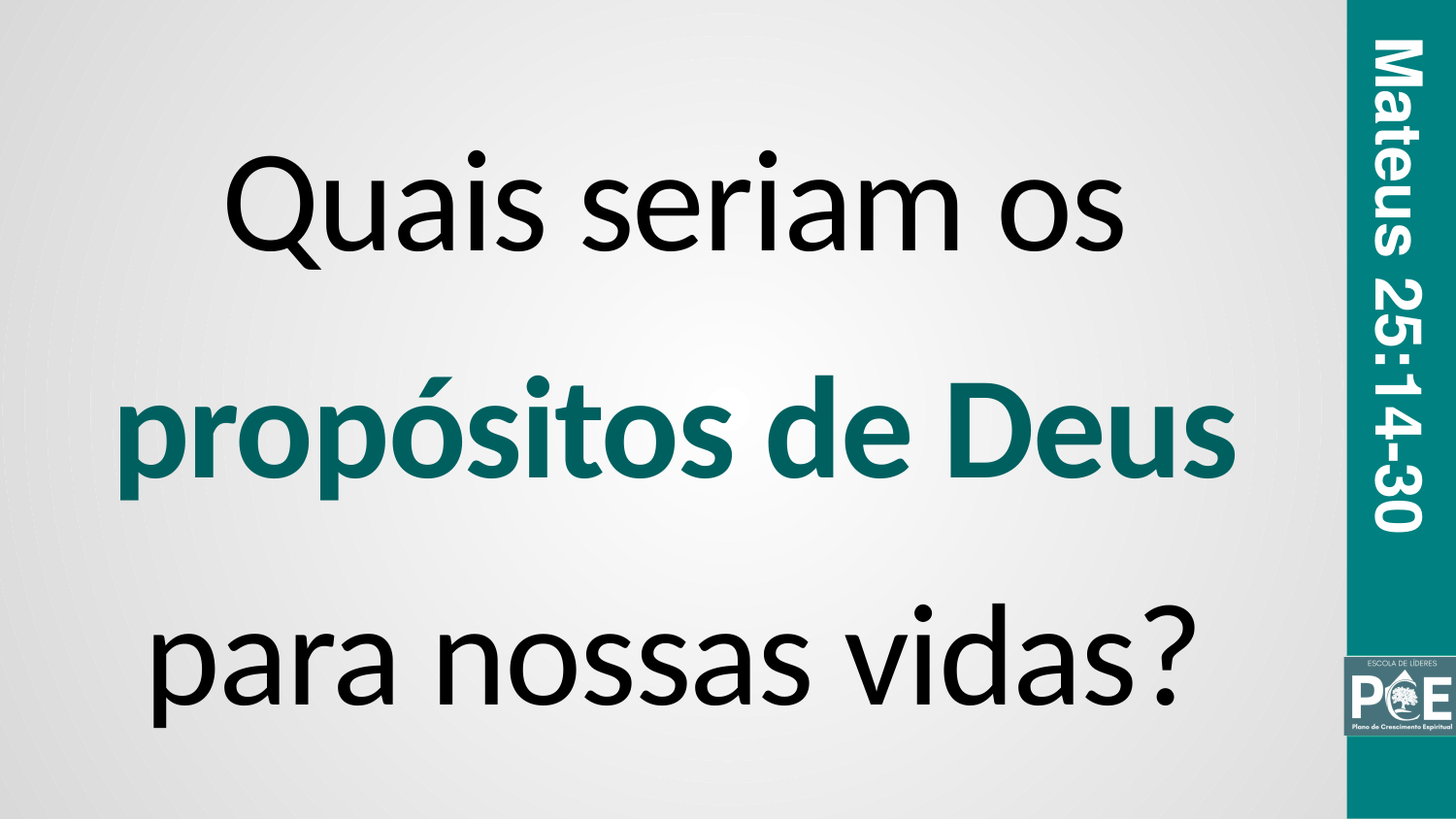

Quais seriam os propósitos de Deus para nossas vidas?
Mateus 25:14-30